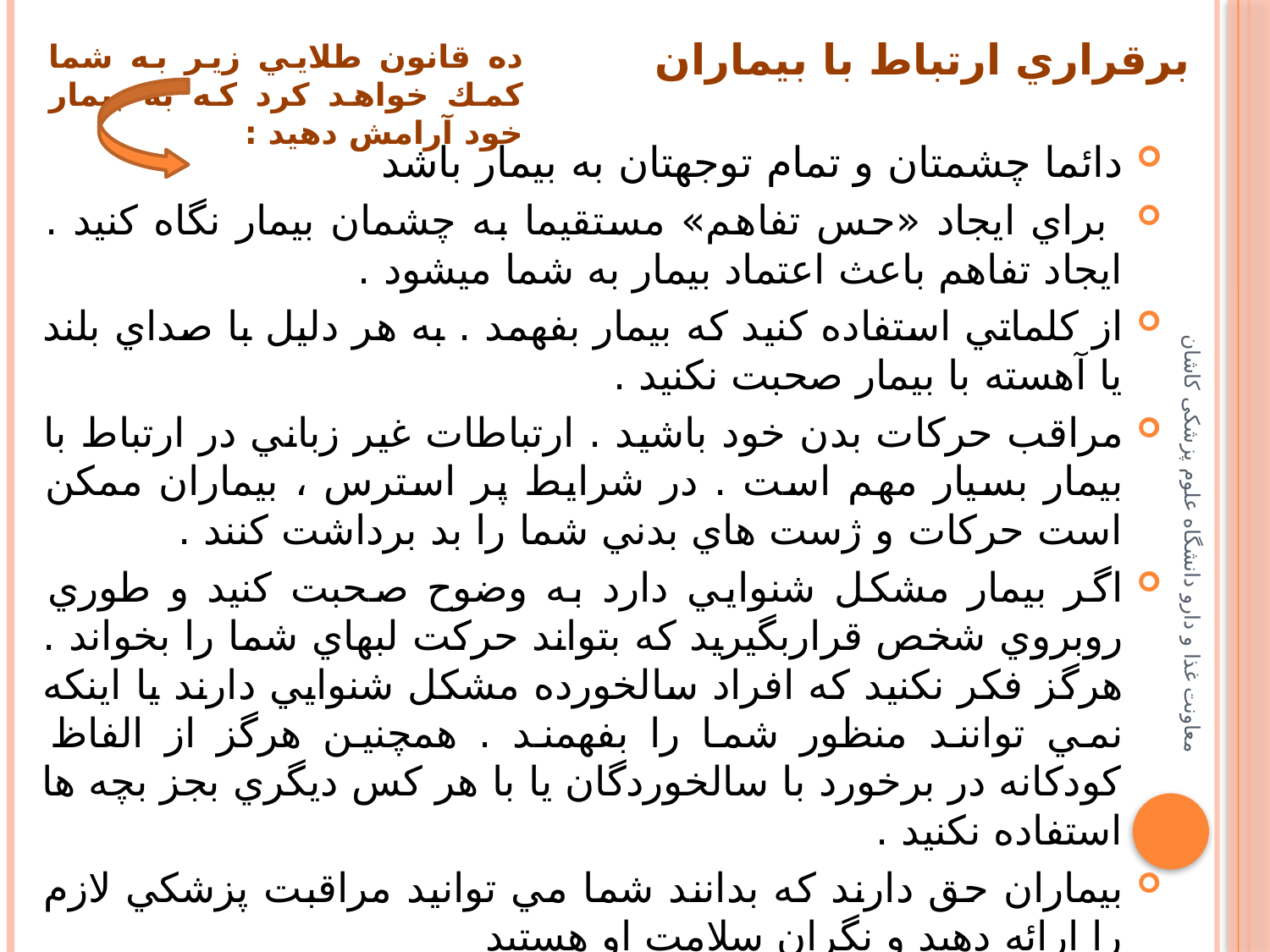

# برقراري ارتباط با بيماران
ده قانون طلايي زير به شما كمك خواهد كرد كه به بيمار خود آرامش دهيد :

دائما چشمتان و تمام توجهتان به بيمار باشد
 براي ايجاد «حس تفاهم» مستقيما به چشمان بيمار نگاه كنيد . ايجاد تفاهم باعث اعتماد بيمار به شما ميشود .
از كلماتي استفاده كنيد كه بيمار بفهمد . به هر دليل با صداي بلند يا آهسته با بيمار صحبت نكنيد .
مراقب حركات بدن خود باشيد . ارتباطات غير زباني در ارتباط با بيمار بسيار مهم است . در شرايط پر استرس ،‌ بيماران ممكن است حركات و ژست هاي بدني شما را بد برداشت كنند .
اگر بيمار مشكل شنوايي دارد به وضوح صحبت كنيد و طوري روبروي شخص قراربگيريد كه بتواند حركت لبهاي شما را بخواند . هرگز فكر نكنيد كه افراد سالخورده مشكل شنوايي دارند يا اينكه نمي توانند منظور شما را بفهمند . همچنين هرگز از الفاظ كودكانه در برخورد با سالخوردگان يا با هر كس ديگري بجز بچه ها استفاده نكنيد .
بيماران حق دارند كه بدانند شما مي توانيد مراقبت پزشكي لازم را ارائه دهيد و نگران سلامت او هستيد
معاونت غذا و دارو دانشگاه علوم پزشکی کاشان